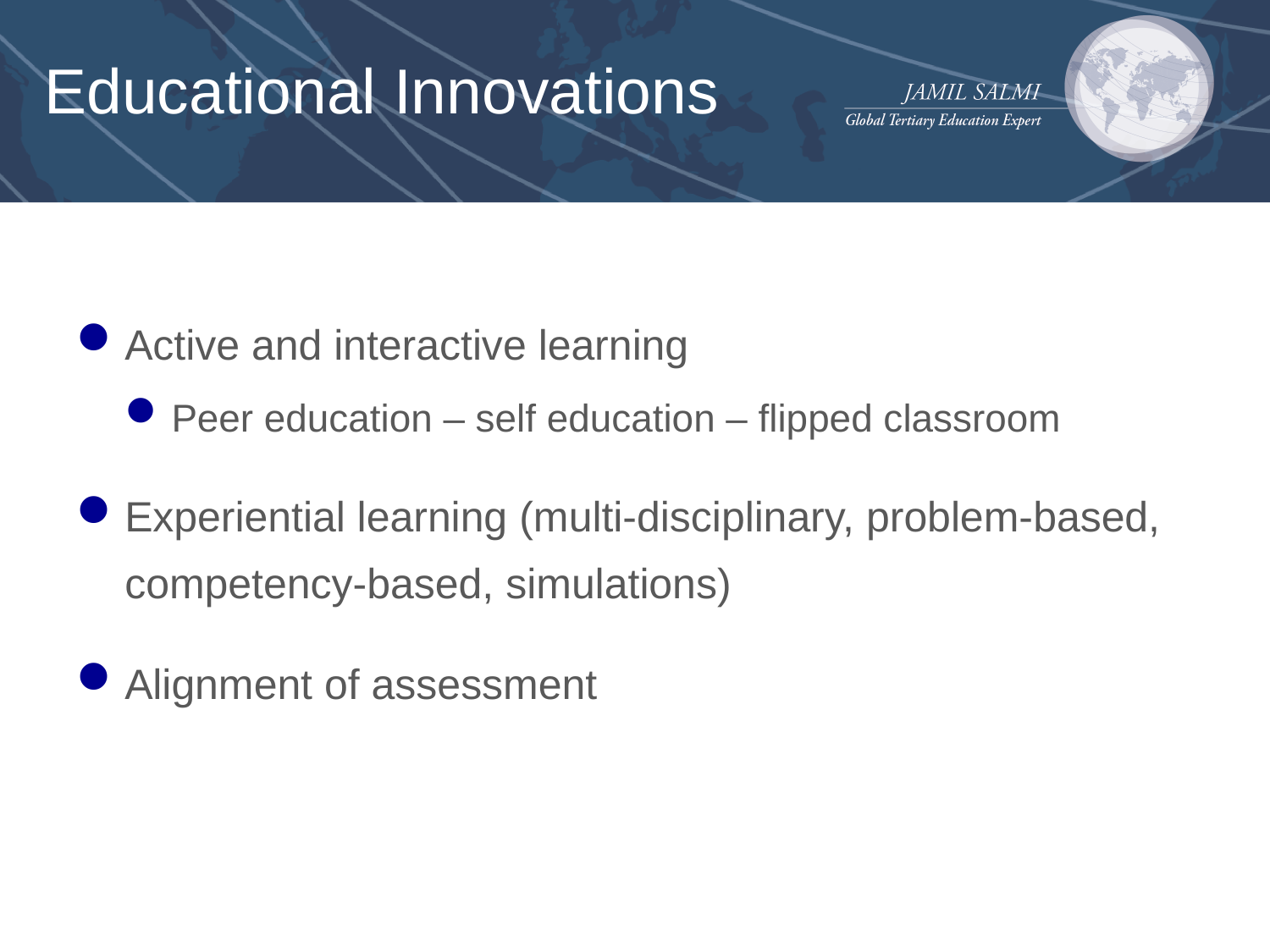

# Educational Innovations
Active and interactive learning
Peer education – self education – flipped classroom
Experiential learning (multi-disciplinary, problem-based, competency-based, simulations)
Alignment of assessment